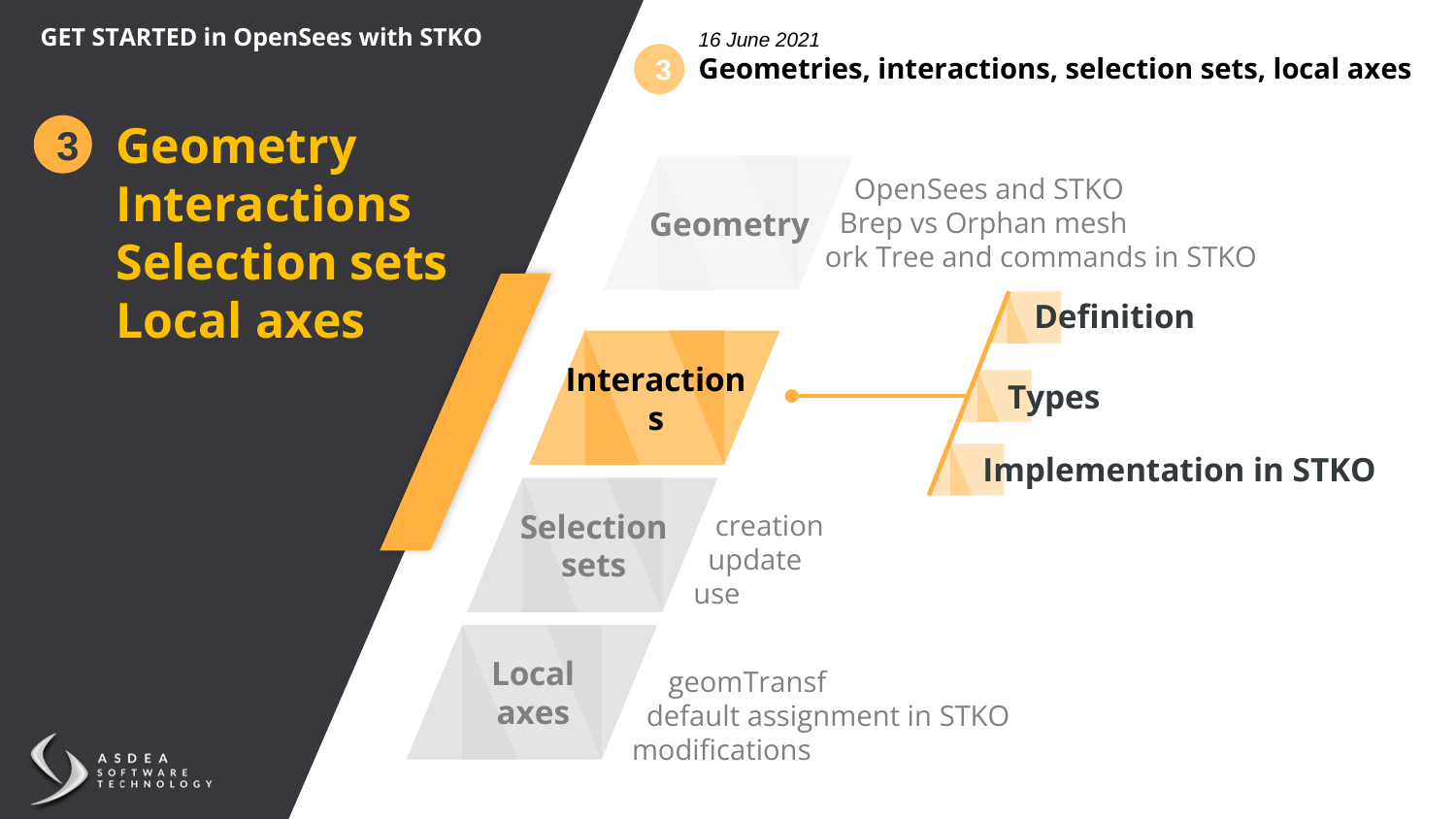

GET STARTED in OpenSees with STKO
16 June 2021
Geometries, interactions, selection sets, local axes
3
Geometry
Interactions
Selection sets
Local axes
3

Geometry

    OpenSees and STKO
  Brep vs Orphan mesh
ork Tree and commands in STKO
Definition

Interactions

Types

Implementation in STKO

Selection
sets

   creation
  update
use

Local
axes

     geomTransf
  default assignment in STKO
modifications